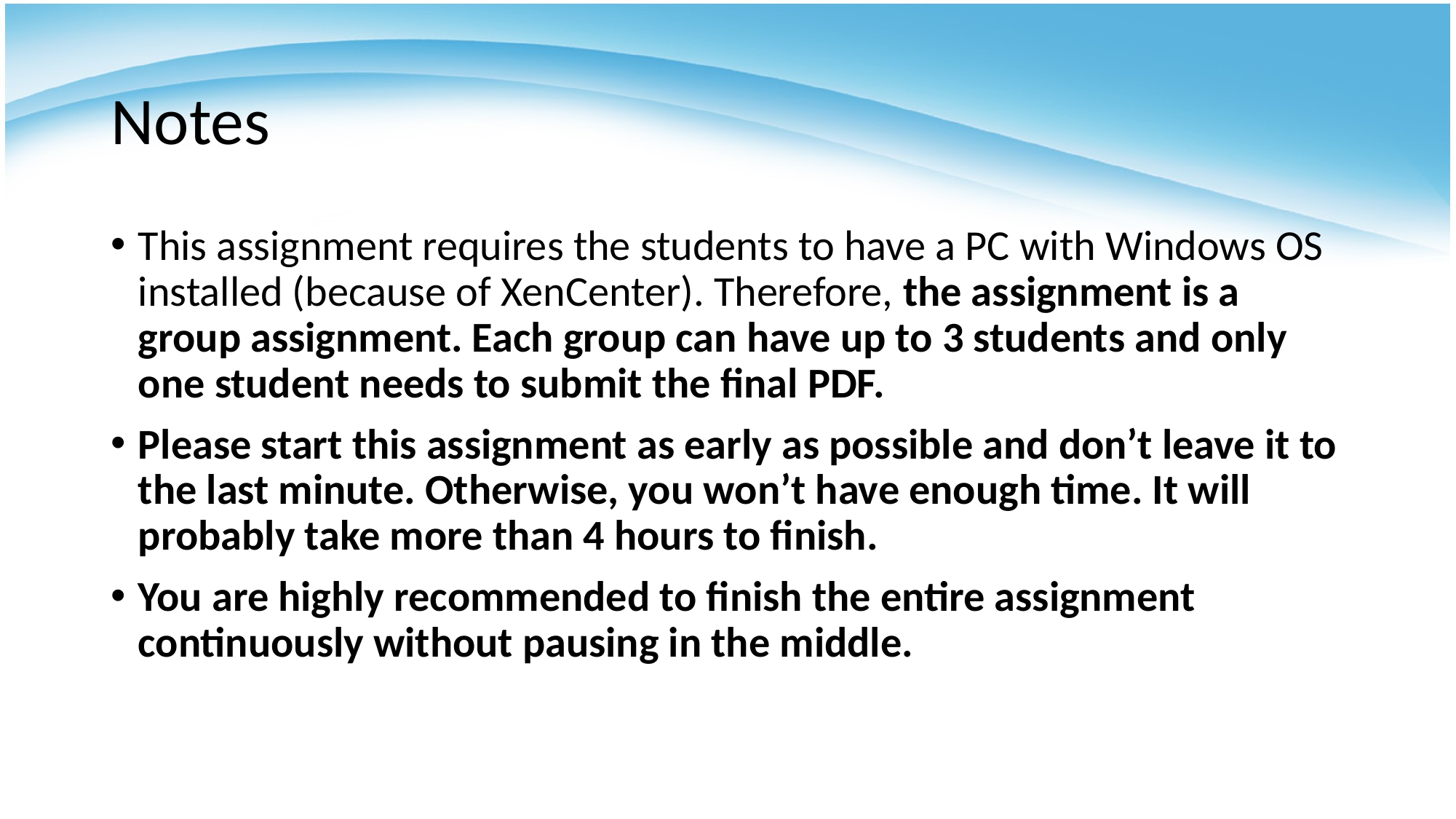

# Notes
This assignment requires the students to have a PC with Windows OS installed (because of XenCenter). Therefore, the assignment is a group assignment. Each group can have up to 3 students and only one student needs to submit the final PDF.
Please start this assignment as early as possible and don’t leave it to the last minute. Otherwise, you won’t have enough time. It will probably take more than 4 hours to finish.
You are highly recommended to finish the entire assignment continuously without pausing in the middle.